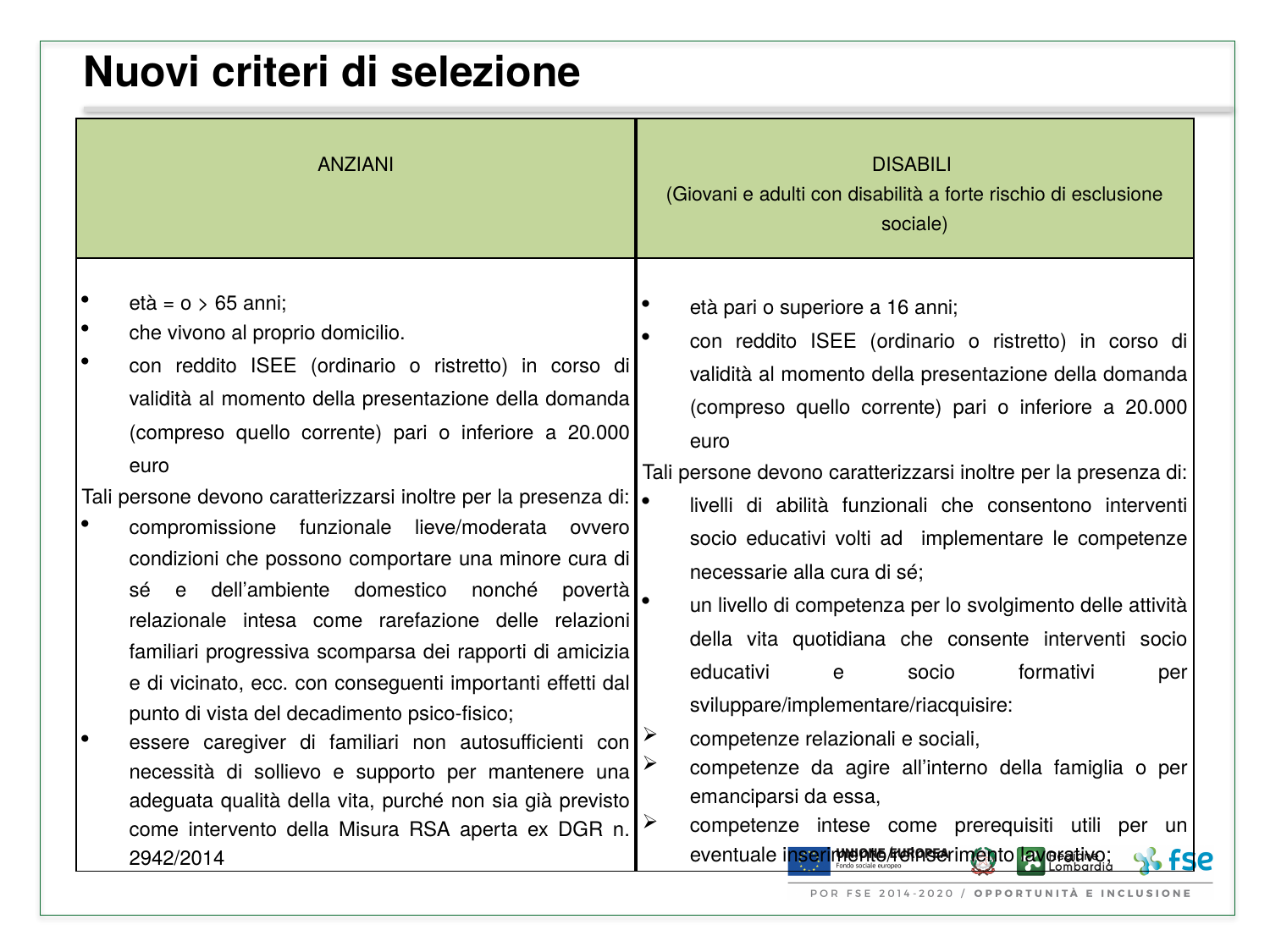

# Nuovi criteri di selezione
| ANZIANI | DISABILI (Giovani e adulti con disabilità a forte rischio di esclusione sociale) |
| --- | --- |
| età = o > 65 anni; che vivono al proprio domicilio. con reddito ISEE (ordinario o ristretto) in corso di validità al momento della presentazione della domanda (compreso quello corrente) pari o inferiore a 20.000 euro Tali persone devono caratterizzarsi inoltre per la presenza di: compromissione funzionale lieve/moderata ovvero condizioni che possono comportare una minore cura di sé e dell’ambiente domestico nonché povertà relazionale intesa come rarefazione delle relazioni familiari progressiva scomparsa dei rapporti di amicizia e di vicinato, ecc. con conseguenti importanti effetti dal punto di vista del decadimento psico-fisico; essere caregiver di familiari non autosufficienti con necessità di sollievo e supporto per mantenere una adeguata qualità della vita, purché non sia già previsto come intervento della Misura RSA aperta ex DGR n. 2942/2014 | età pari o superiore a 16 anni; con reddito ISEE (ordinario o ristretto) in corso di validità al momento della presentazione della domanda (compreso quello corrente) pari o inferiore a 20.000 euro Tali persone devono caratterizzarsi inoltre per la presenza di: livelli di abilità funzionali che consentono interventi socio educativi volti ad implementare le competenze necessarie alla cura di sé; un livello di competenza per lo svolgimento delle attività della vita quotidiana che consente interventi socio educativi e socio formativi per sviluppare/implementare/riacquisire: competenze relazionali e sociali, competenze da agire all’interno della famiglia o per emanciparsi da essa, competenze intese come prerequisiti utili per un eventuale inserimento/reinserimento lavorativo; |